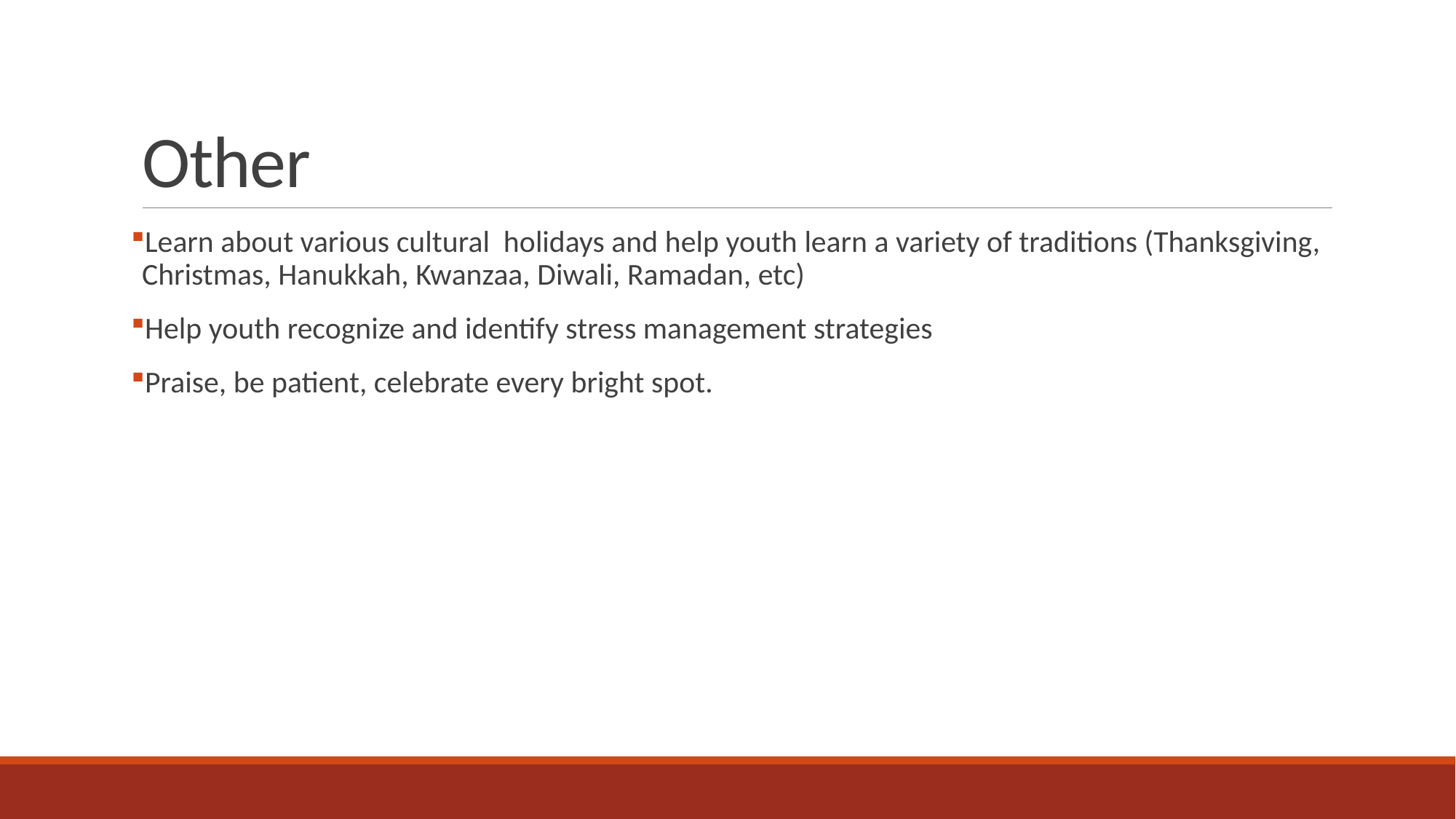

# Other
Learn about various cultural  holidays and help youth learn a variety of traditions (Thanksgiving, Christmas, Hanukkah, Kwanzaa, Diwali, Ramadan, etc)
Help youth recognize and identify stress management strategies
Praise, be patient, celebrate every bright spot.